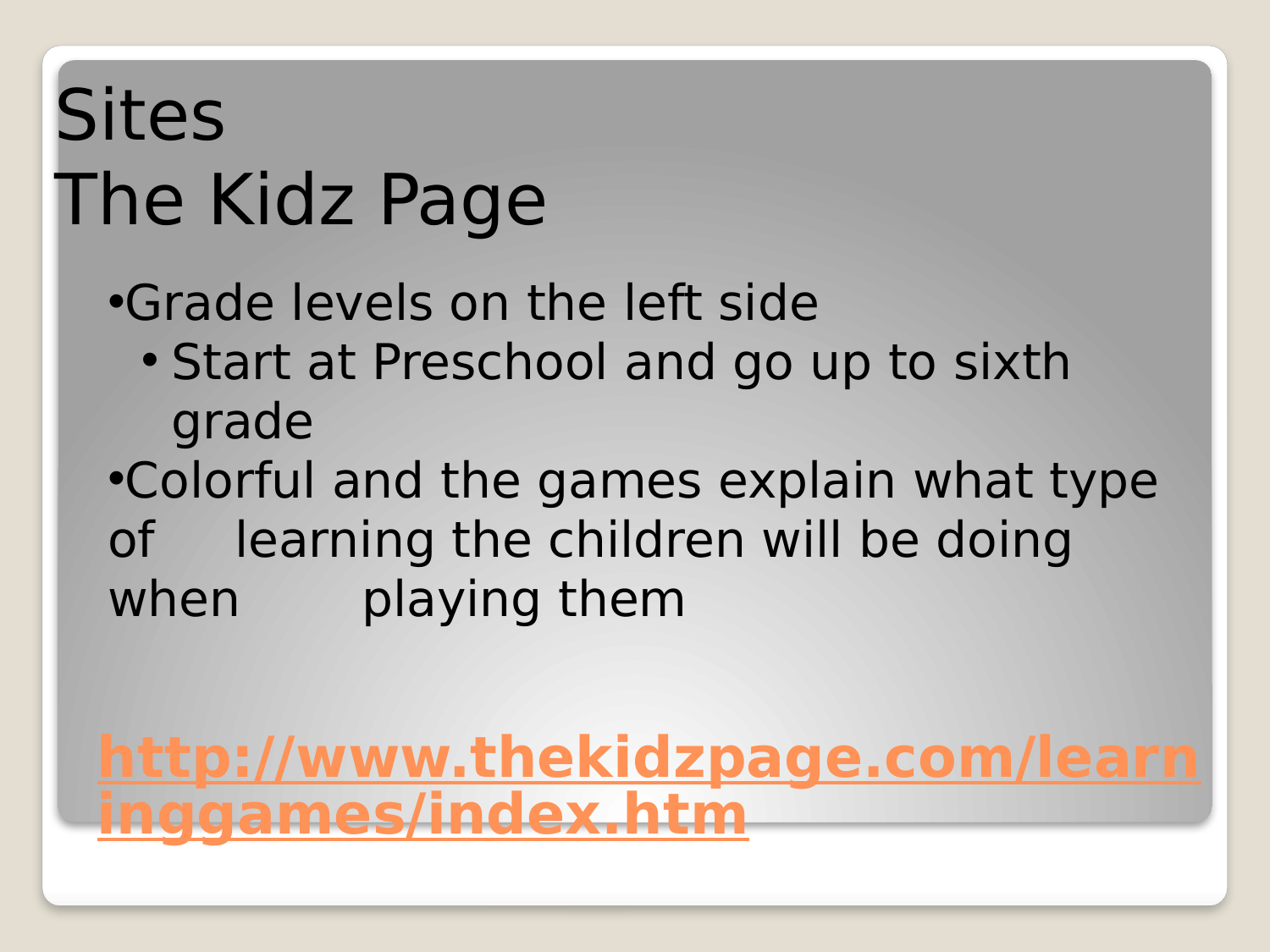

Sites                                       The Kidz Page
Grade levels on the left side
Start at Preschool and go up to sixth grade
Colorful and the games explain what type of 	learning the children will be doing when 	playing them
# http://www.thekidzpage.com/learninggames/index.htm